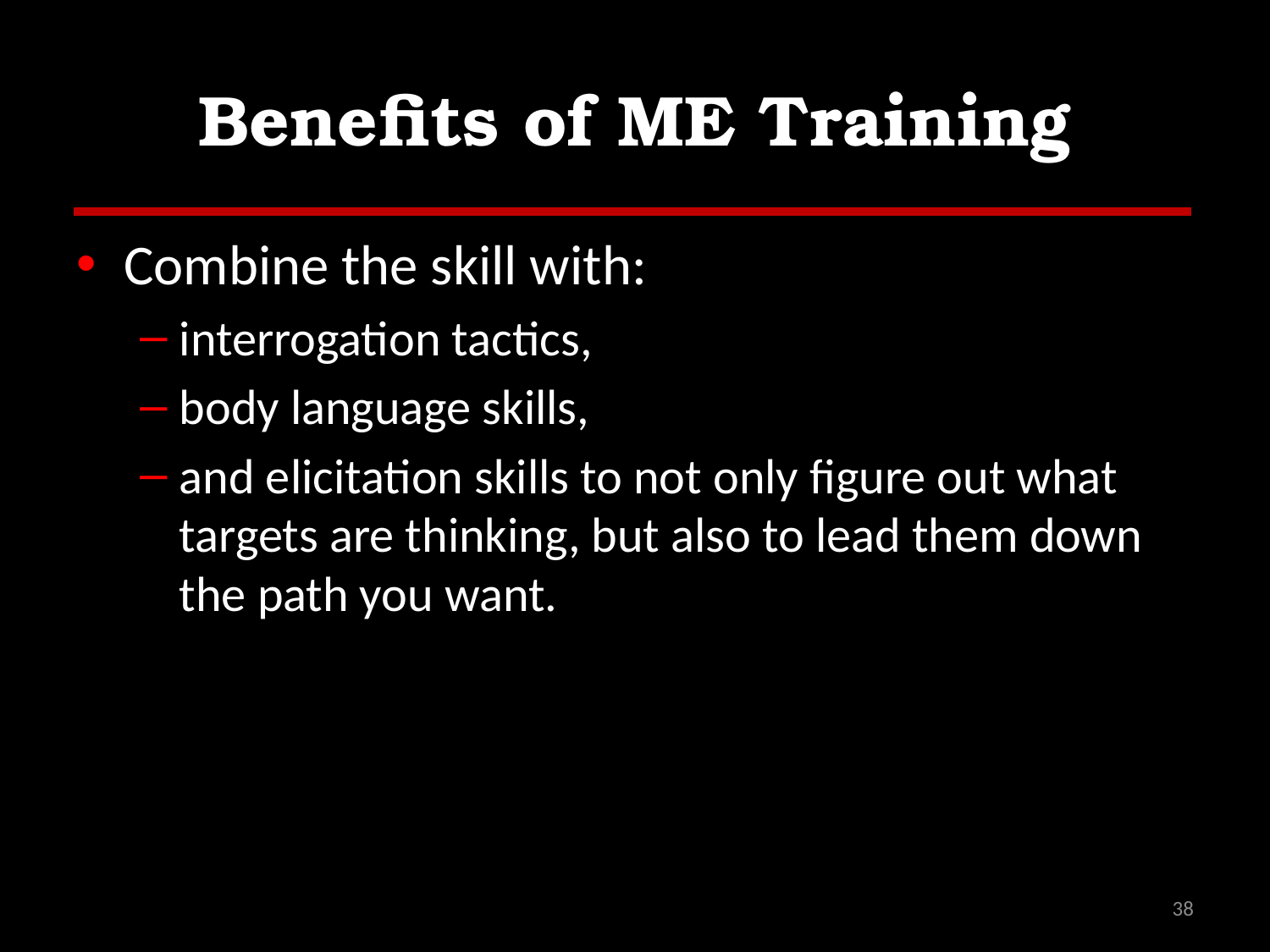

# Benefits of ME Training
Combine the skill with:
interrogation tactics,
body language skills,
and elicitation skills to not only figure out what targets are thinking, but also to lead them down the path you want.
38